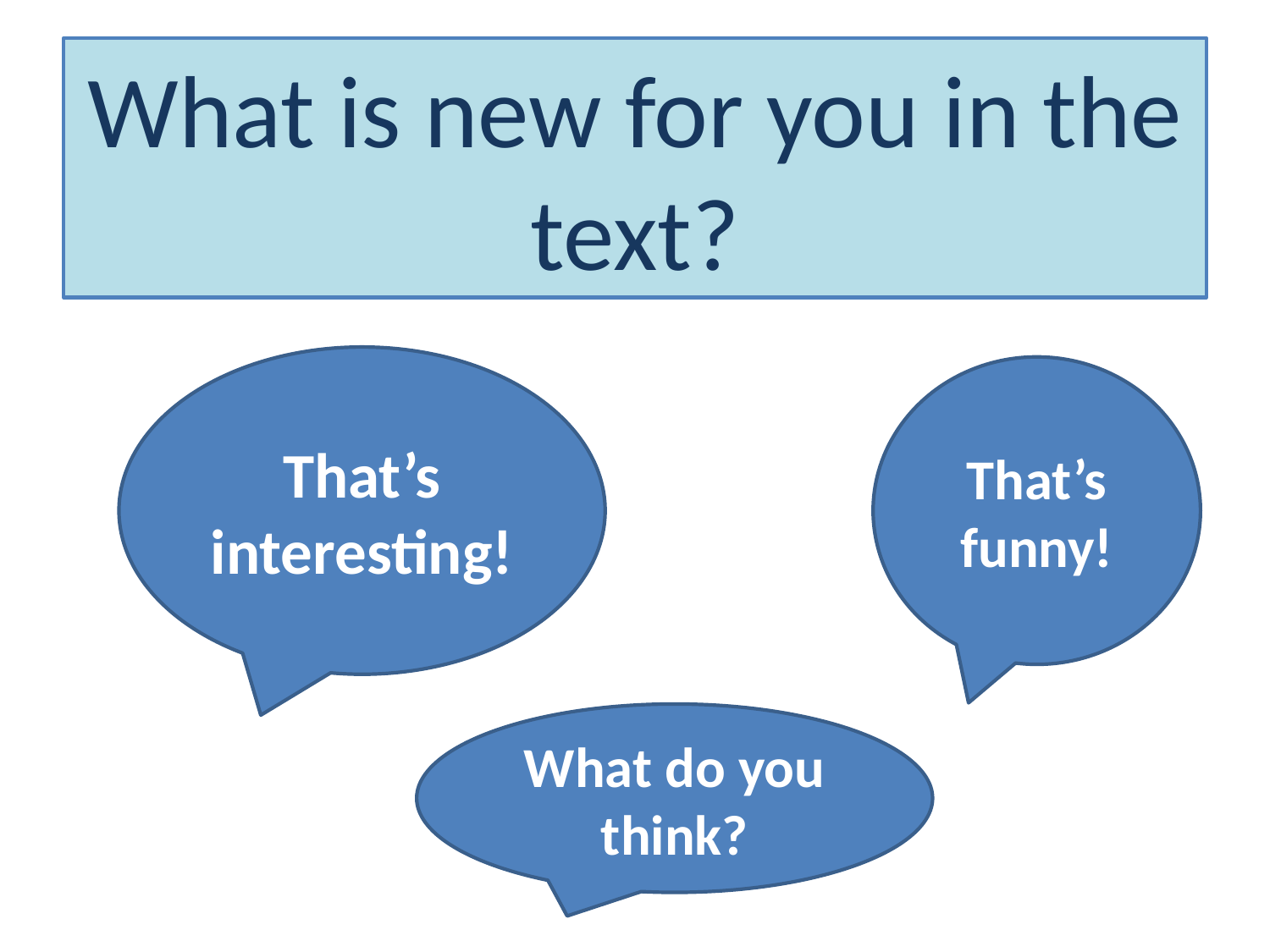

# What is new for you in the text?

That’s interesting!
That’s funny!
What do you think?